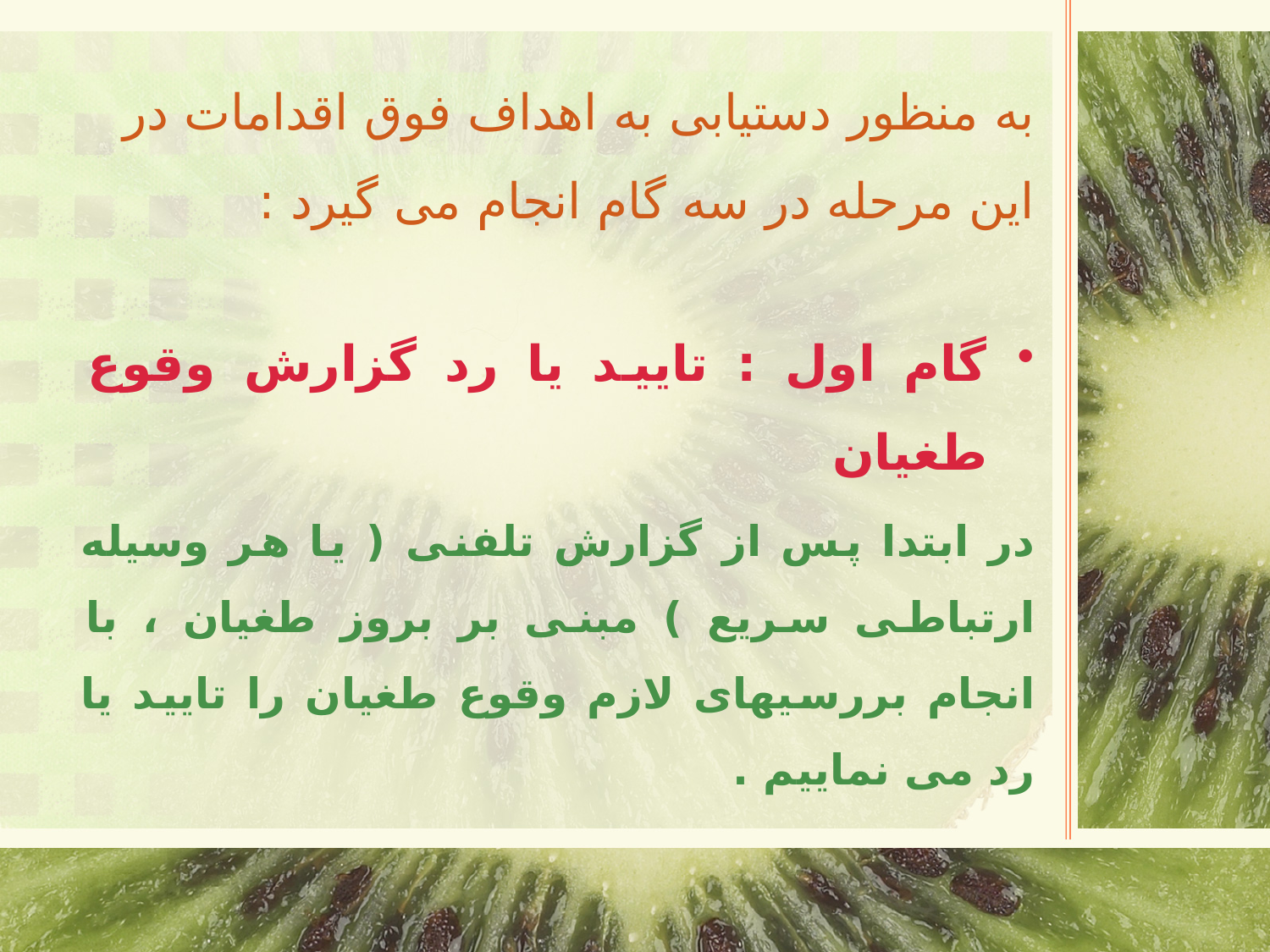

# به منظور دستیابی به اهداف فوق اقدامات در این مرحله در سه گام انجام می گیرد :
گام اول : تاييد یا رد گزارش وقوع طغیان
در ابتدا پس از گزارش تلفنی ( یا هر وسیله ارتباطی سریع ) مبنی بر بروز طغیان ، با انجام بررسیهای لازم وقوع طغیان را تایید یا رد می نماییم .